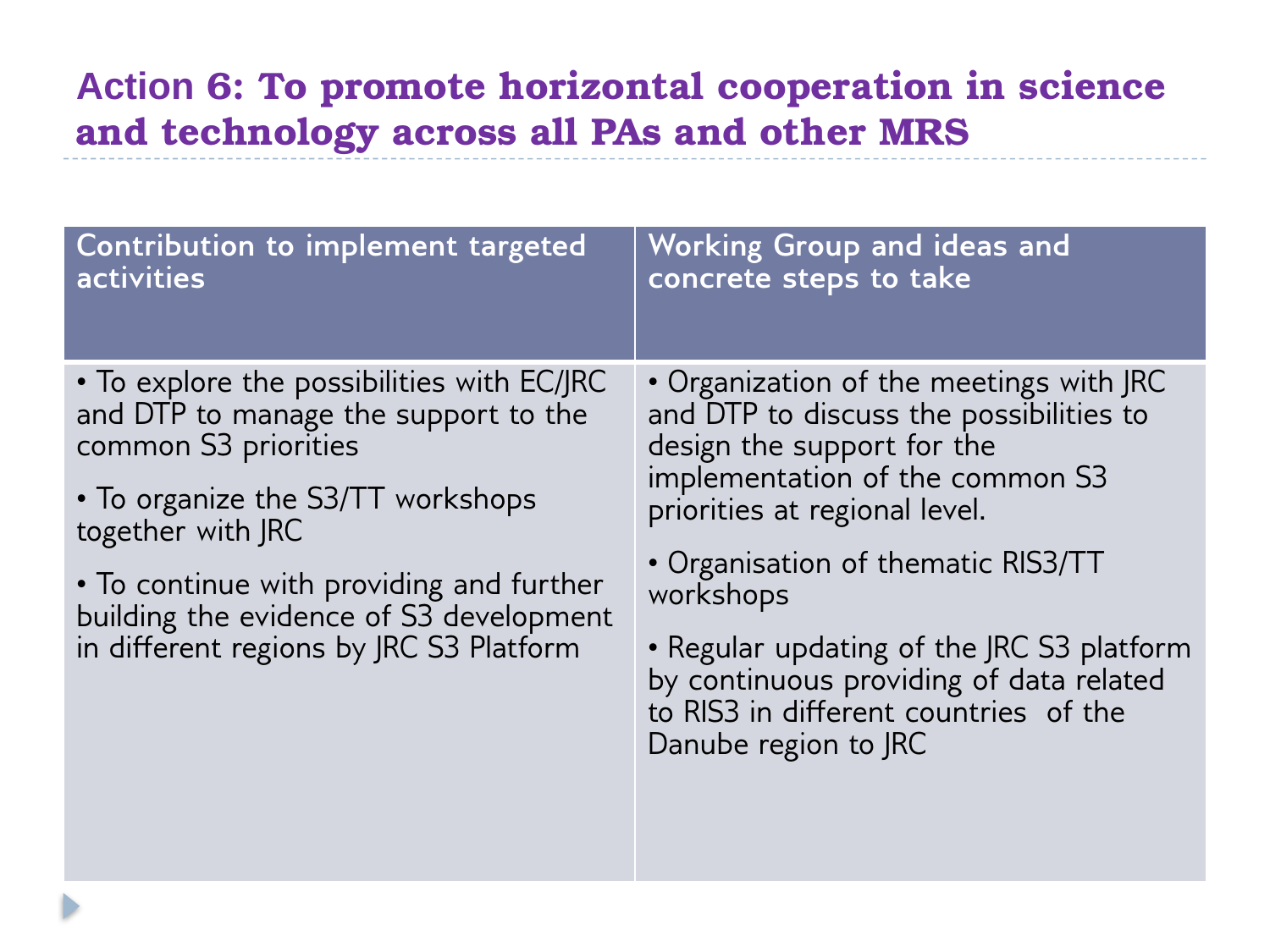

# Action 6: To promote horizontal cooperation in science and technology across all PAs and other MRS
| Contribution to implement targeted activities | Working Group and ideas and concrete steps to take |
| --- | --- |
| • To explore the possibilities with EC/JRC and DTP to manage the support to the common S3 priorities • To organize the S3/TT workshops together with JRC • To continue with providing and further building the evidence of S3 development in different regions by JRC S3 Platform | • Organization of the meetings with JRC and DTP to discuss the possibilities to design the support for the implementation of the common S3 priorities at regional level. • Organisation of thematic RIS3/TT workshops • Regular updating of the JRC S3 platform by continuous providing of data related to RIS3 in different countries of the Danube region to JRC |